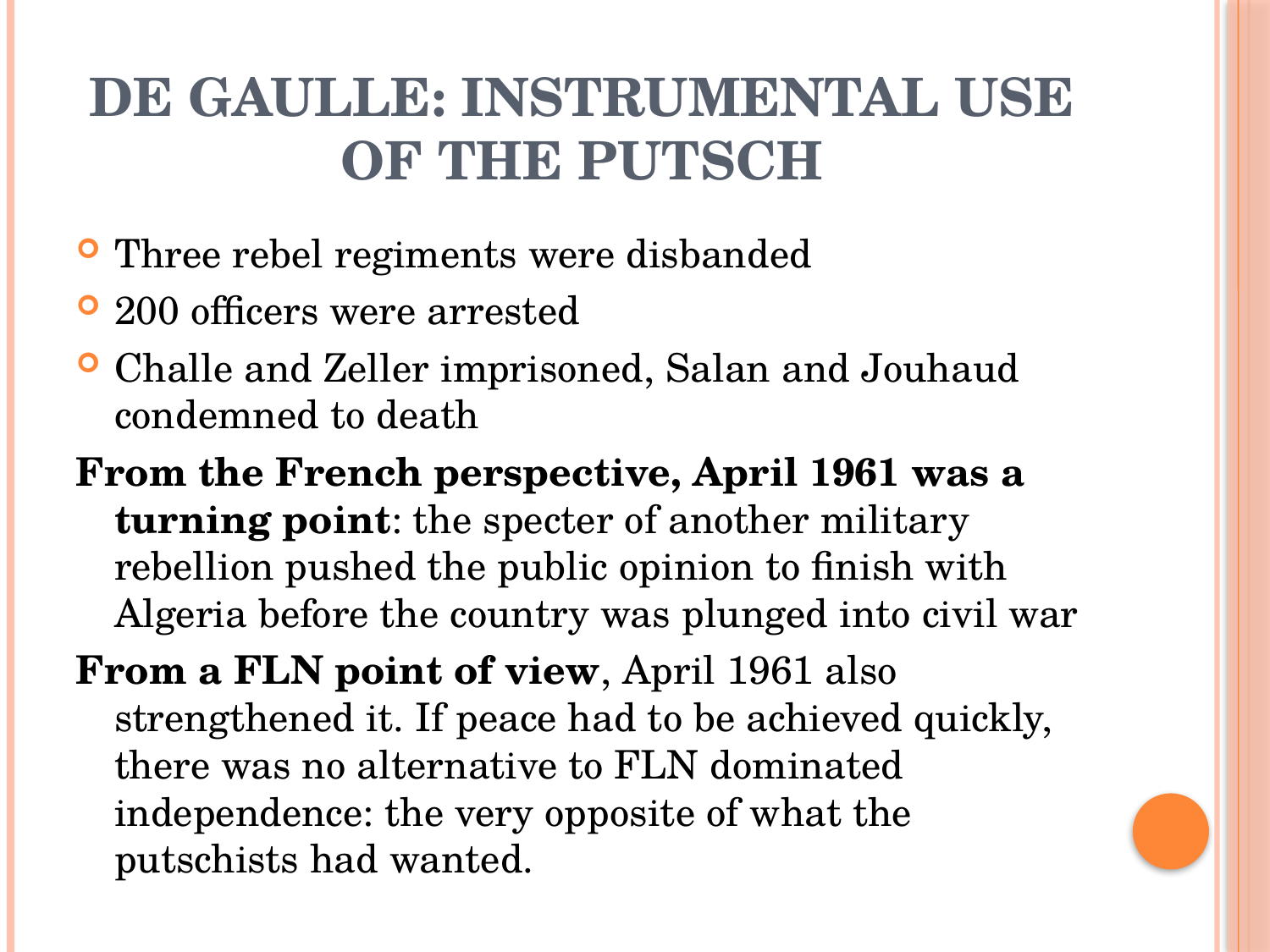

# DE GAULLE: INSTRUMENTAL USE OF THE PUTSCH
Three rebel regiments were disbanded
200 officers were arrested
Challe and Zeller imprisoned, Salan and Jouhaud condemned to death
From the French perspective, April 1961 was a turning point: the specter of another military rebellion pushed the public opinion to finish with Algeria before the country was plunged into civil war
From a FLN point of view, April 1961 also strengthened it. If peace had to be achieved quickly, there was no alternative to FLN dominated independence: the very opposite of what the putschists had wanted.